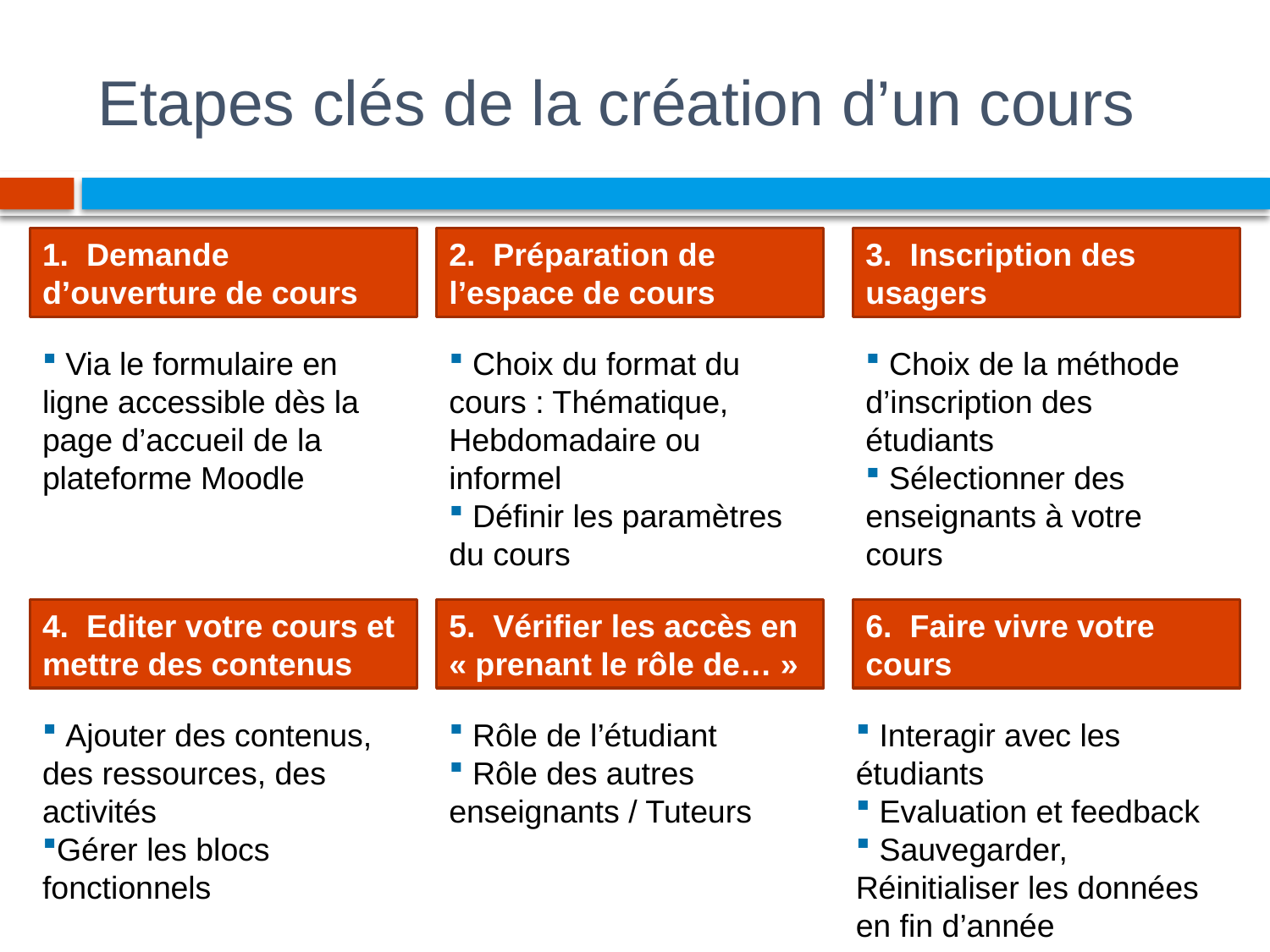

# Etapes clés de la création d’un cours
1.  Demande d’ouverture de cours
2.  Préparation de l’espace de cours
3.  Inscription des usagers
 Via le formulaire en ligne accessible dès la page d’accueil de la plateforme Moodle
 Choix du format du cours : Thématique, Hebdomadaire ou informel
 Définir les paramètres du cours
 Choix de la méthode d’inscription des étudiants
 Sélectionner des enseignants à votre cours
4.  Editer votre cours et mettre des contenus
5.  Vérifier les accès en « prenant le rôle de… »
6.  Faire vivre votre cours
 Ajouter des contenus, des ressources, des activités
Gérer les blocs fonctionnels

 Rôle de l’étudiant
 Rôle des autres enseignants / Tuteurs
 Interagir avec les étudiants
 Evaluation et feedback
 Sauvegarder, Réinitialiser les données en fin d’année